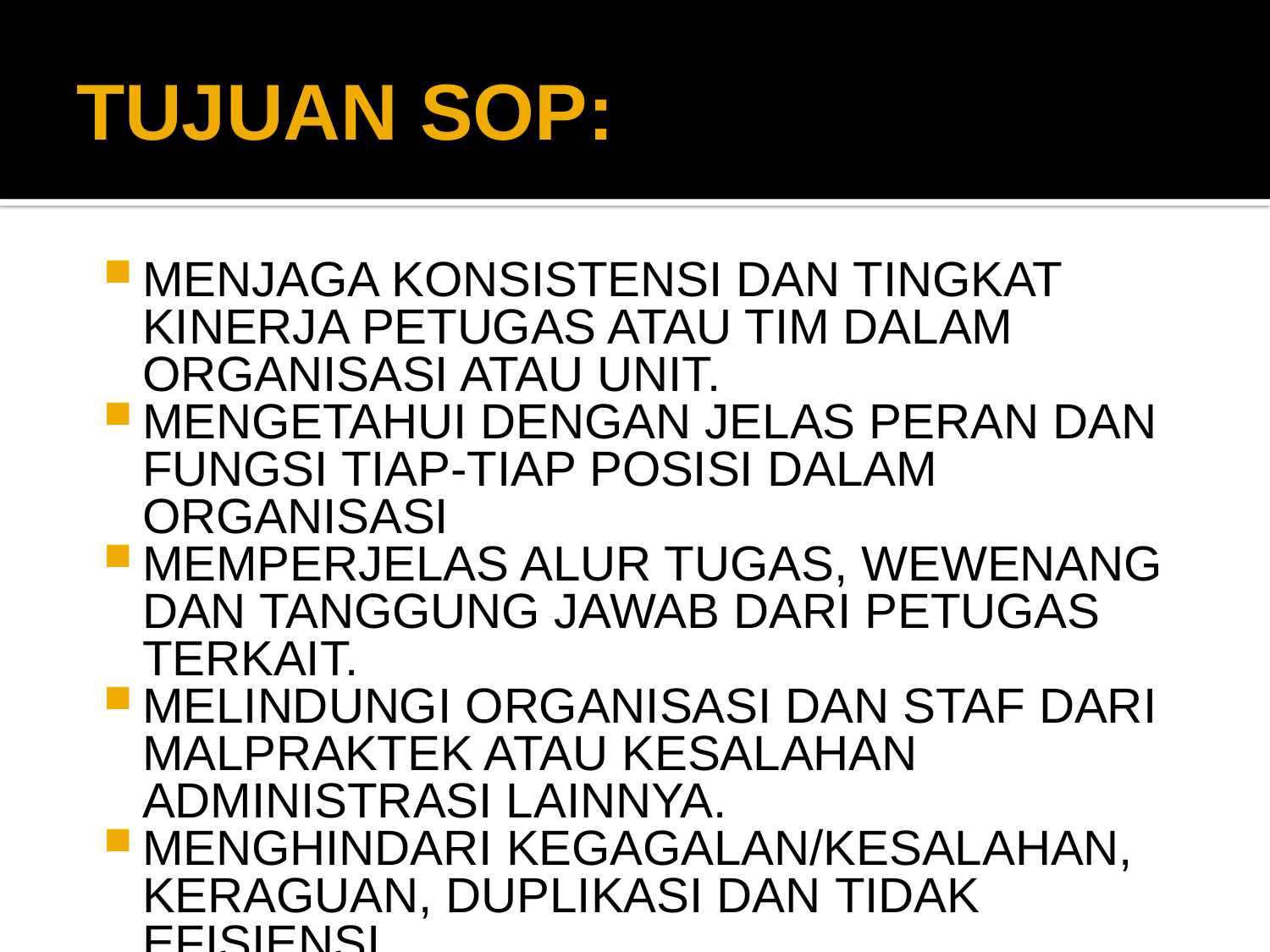

# TUJUAN SOP:
MENJAGA KONSISTENSI DAN TINGKAT KINERJA PETUGAS ATAU TIM DALAM ORGANISASI ATAU UNIT.
MENGETAHUI DENGAN JELAS PERAN DAN FUNGSI TIAP-TIAP POSISI DALAM ORGANISASI
MEMPERJELAS ALUR TUGAS, WEWENANG DAN TANGGUNG JAWAB DARI PETUGAS TERKAIT.
MELINDUNGI ORGANISASI DAN STAF DARI MALPRAKTEK ATAU KESALAHAN ADMINISTRASI LAINNYA.
MENGHINDARI KEGAGALAN/KESALAHAN, KERAGUAN, DUPLIKASI DAN TIDAK EFISIENSI